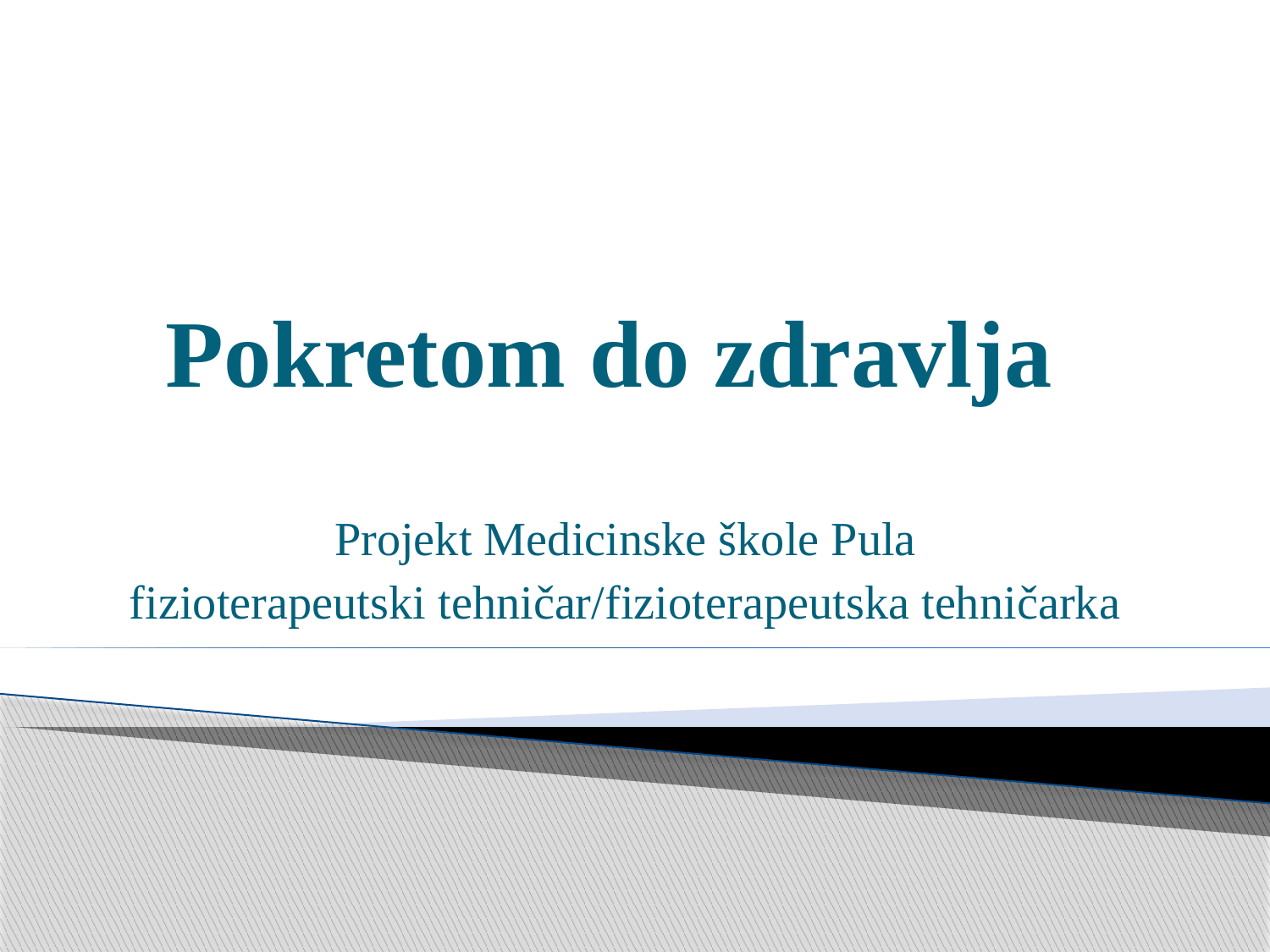

# Pokretom do zdravlja
Projekt Medicinske škole Pula
fizioterapeutski tehničar/fizioterapeutska tehničarka